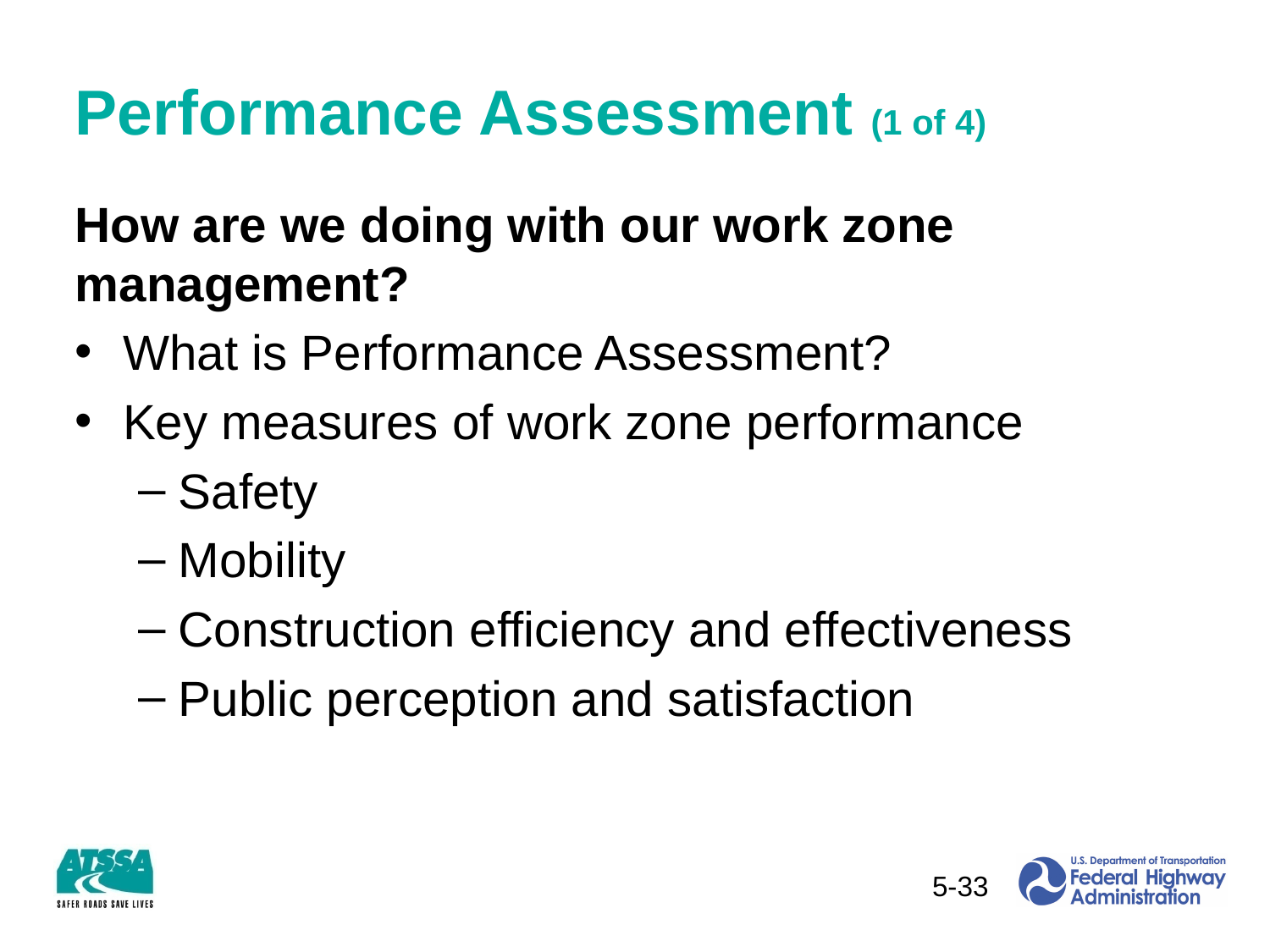

# Performance Assessment (1 of 4)
How are we doing with our work zone management?
What is Performance Assessment?
Key measures of work zone performance
Safety
Mobility
Construction efficiency and effectiveness
Public perception and satisfaction